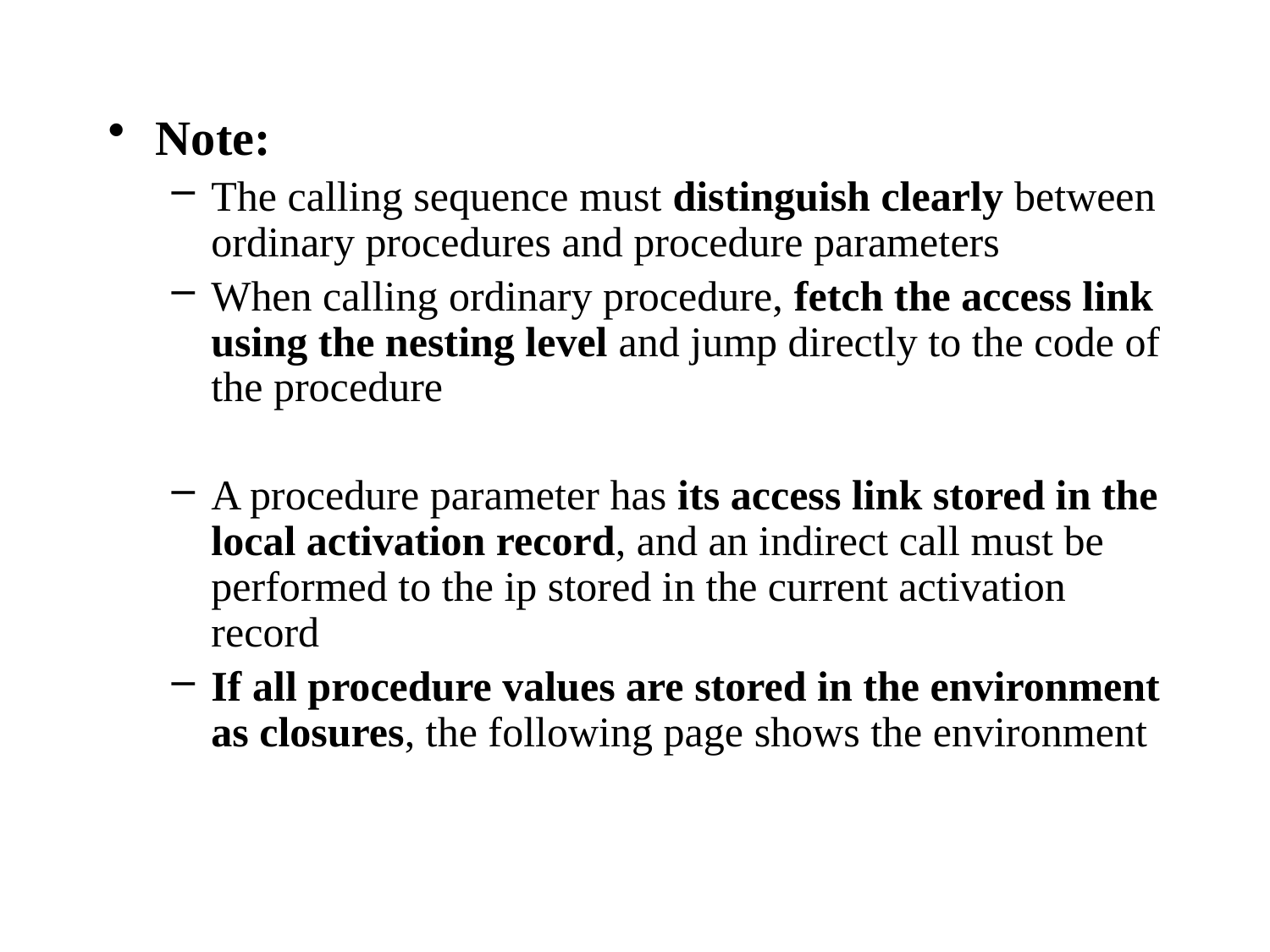

Note:
The calling sequence must distinguish clearly between ordinary procedures and procedure parameters
When calling ordinary procedure, fetch the access link using the nesting level and jump directly to the code of the procedure

A procedure parameter has its access link stored in the local activation record, and an indirect call must be performed to the ip stored in the current activation record
If all procedure values are stored in the environment as closures, the following page shows the environment